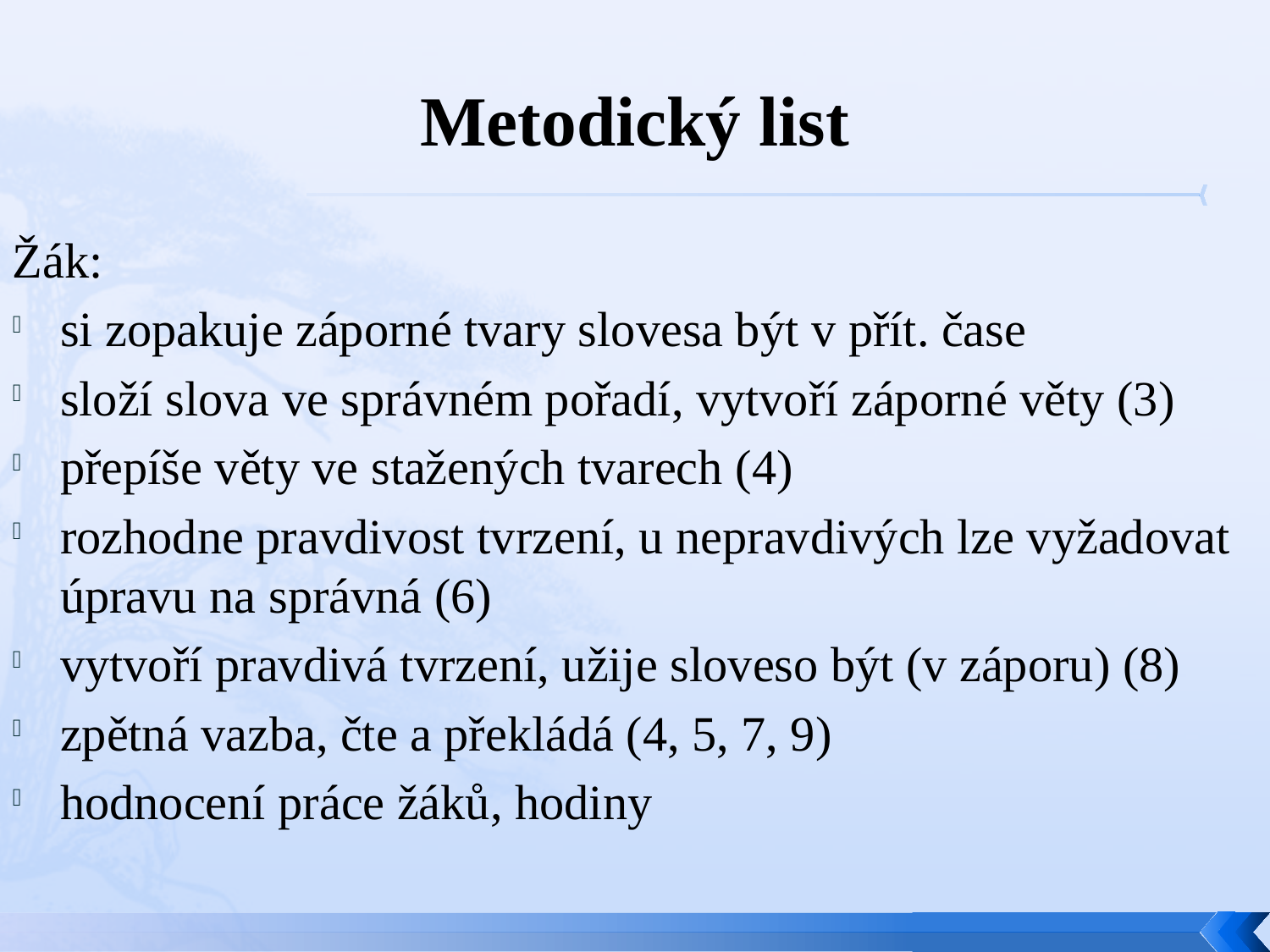

# Metodický list
Žák:
si zopakuje záporné tvary slovesa být v přít. čase
složí slova ve správném pořadí, vytvoří záporné věty (3)
přepíše věty ve stažených tvarech (4)
rozhodne pravdivost tvrzení, u nepravdivých lze vyžadovat úpravu na správná (6)
vytvoří pravdivá tvrzení, užije sloveso být (v záporu) (8)
zpětná vazba, čte a překládá (4, 5, 7, 9)
hodnocení práce žáků, hodiny